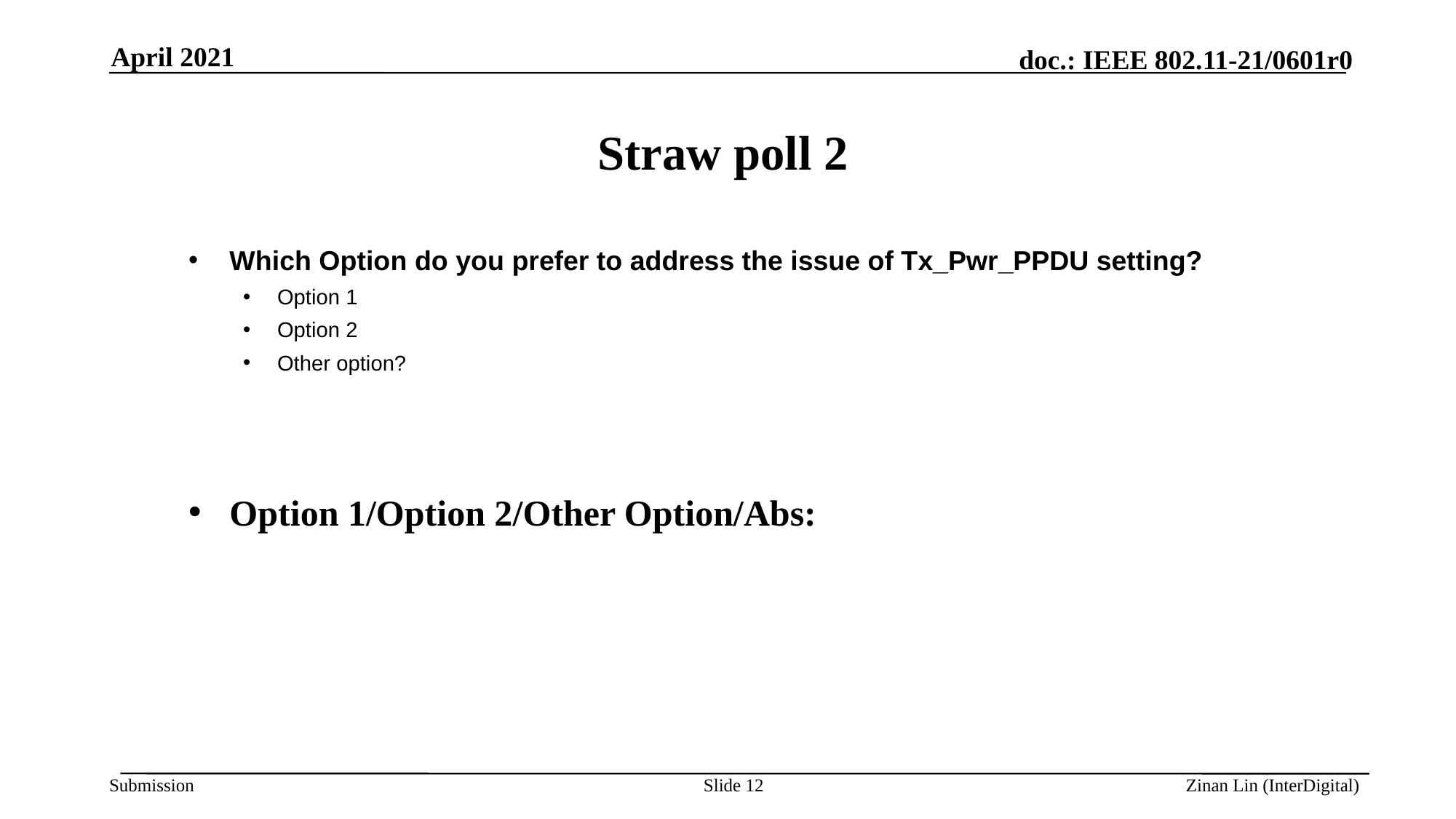

April 2021
# Straw poll 2

Which Option do you prefer to address the issue of Tx_Pwr_PPDU setting?
Option 1
Option 2
Other option?

Option 1/Option 2/Other Option/Abs:

Slide 12
Zinan Lin (InterDigital)